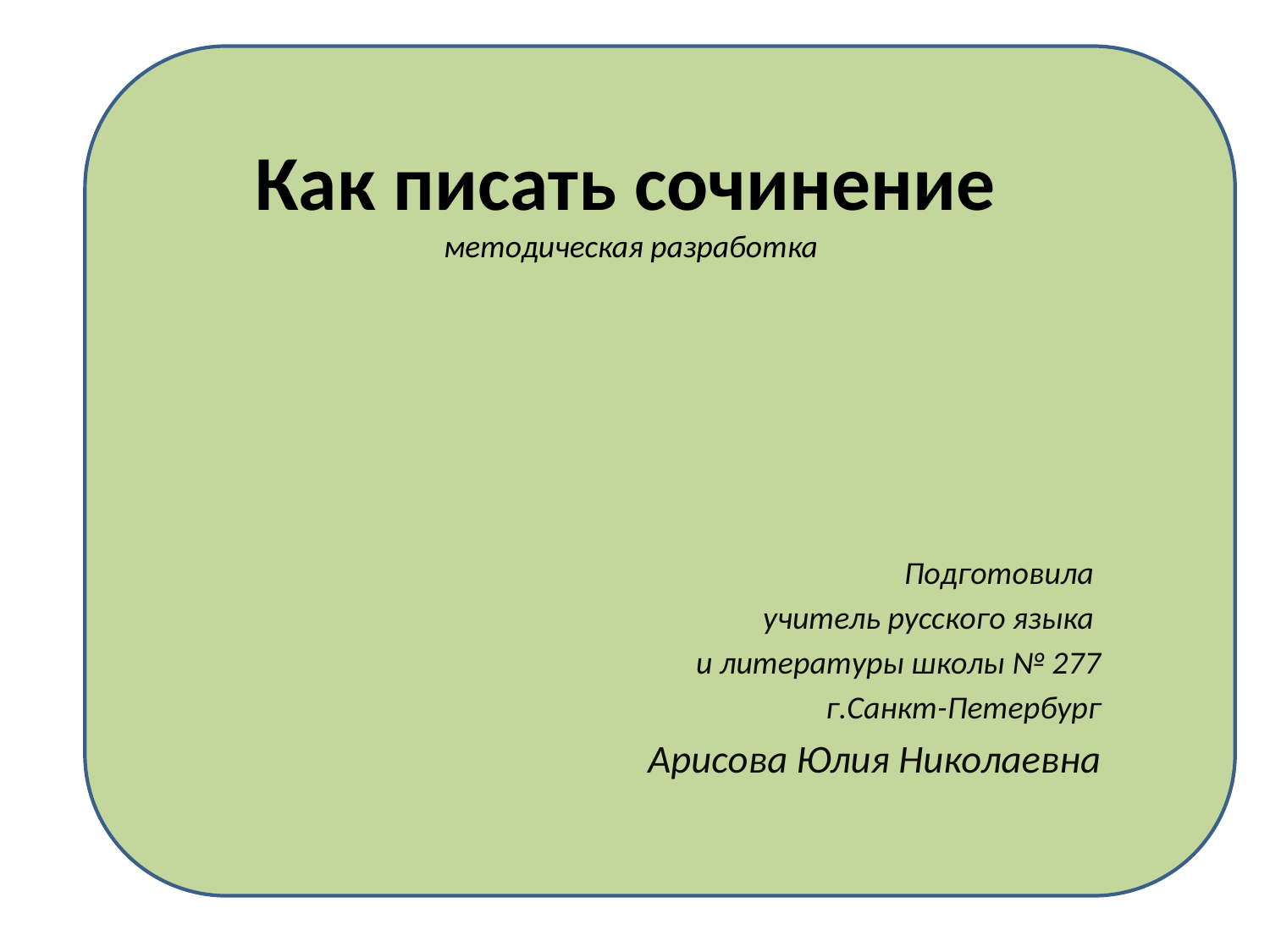

# Как писать сочинение методическая разработка
Подготовила
учитель русского языка
и литературы школы № 277
г.Санкт-Петербург
Арисова Юлия Николаевна